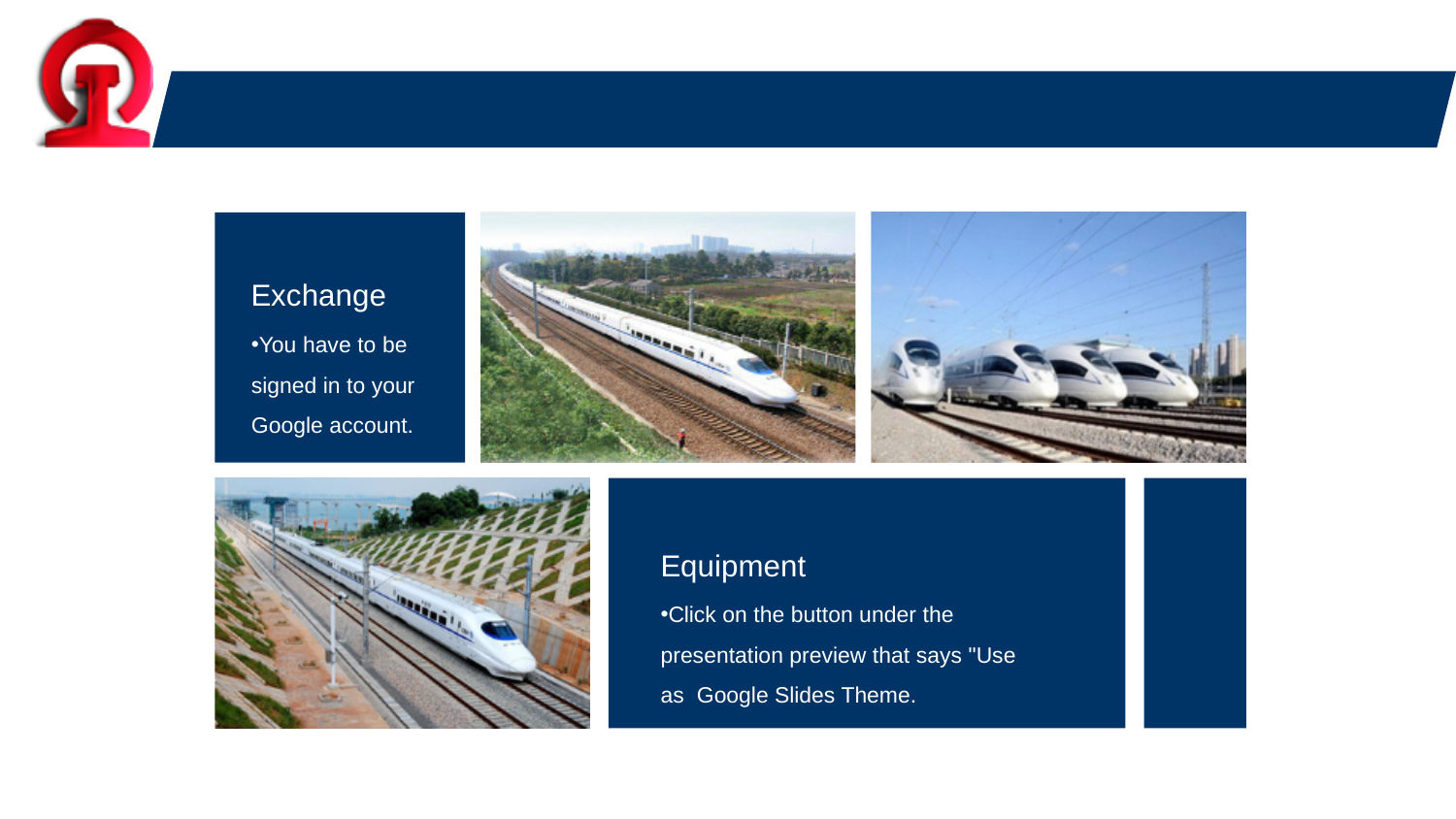

#

You have to be signed in to your  Google account.

Exchange

Equipment
Click on the button under the  presentation preview that says "Use as  Google Slides Theme.